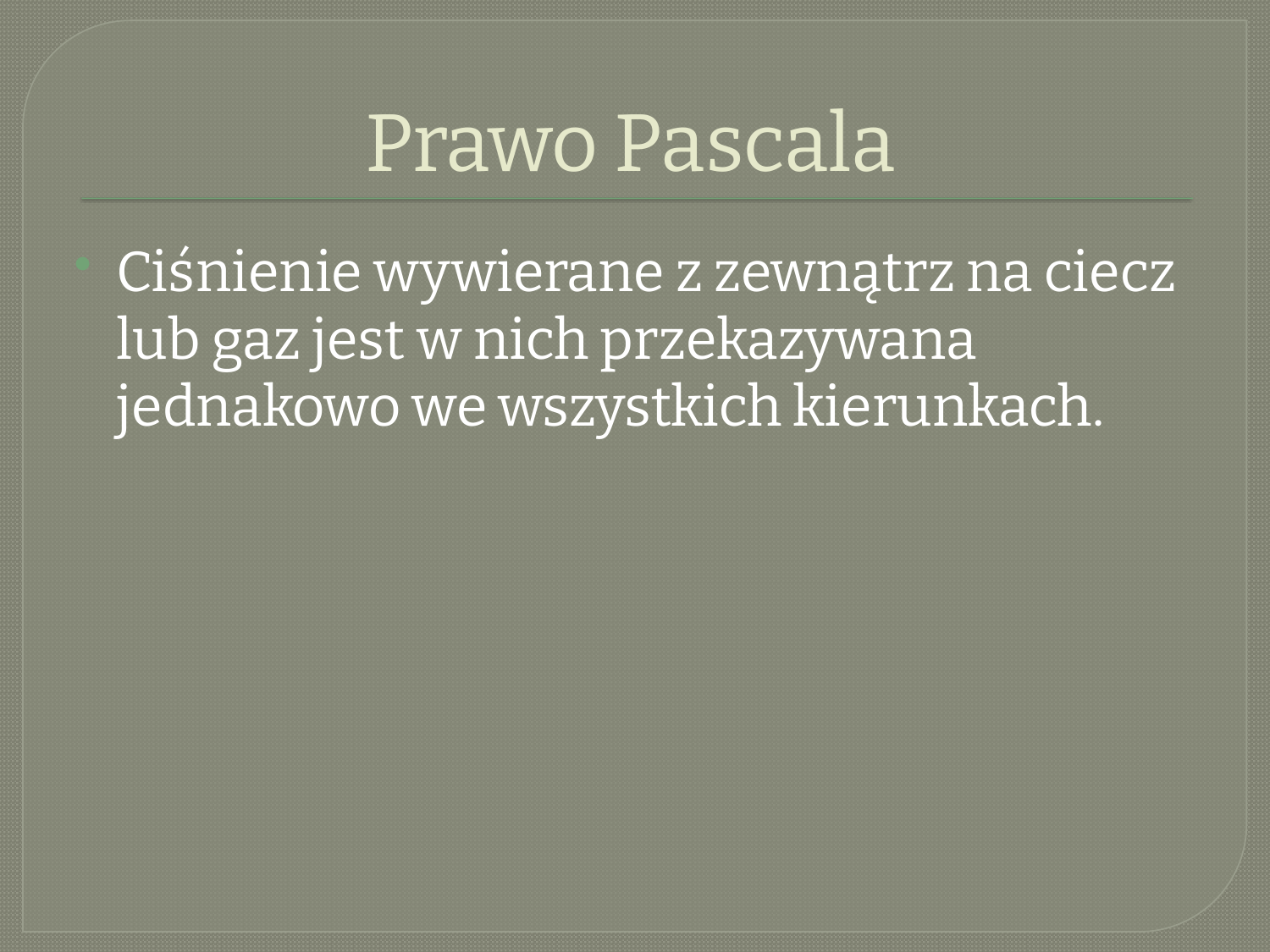

# Prawo Pascala
Ciśnienie wywierane z zewnątrz na ciecz lub gaz jest w nich przekazywana jednakowo we wszystkich kierunkach.